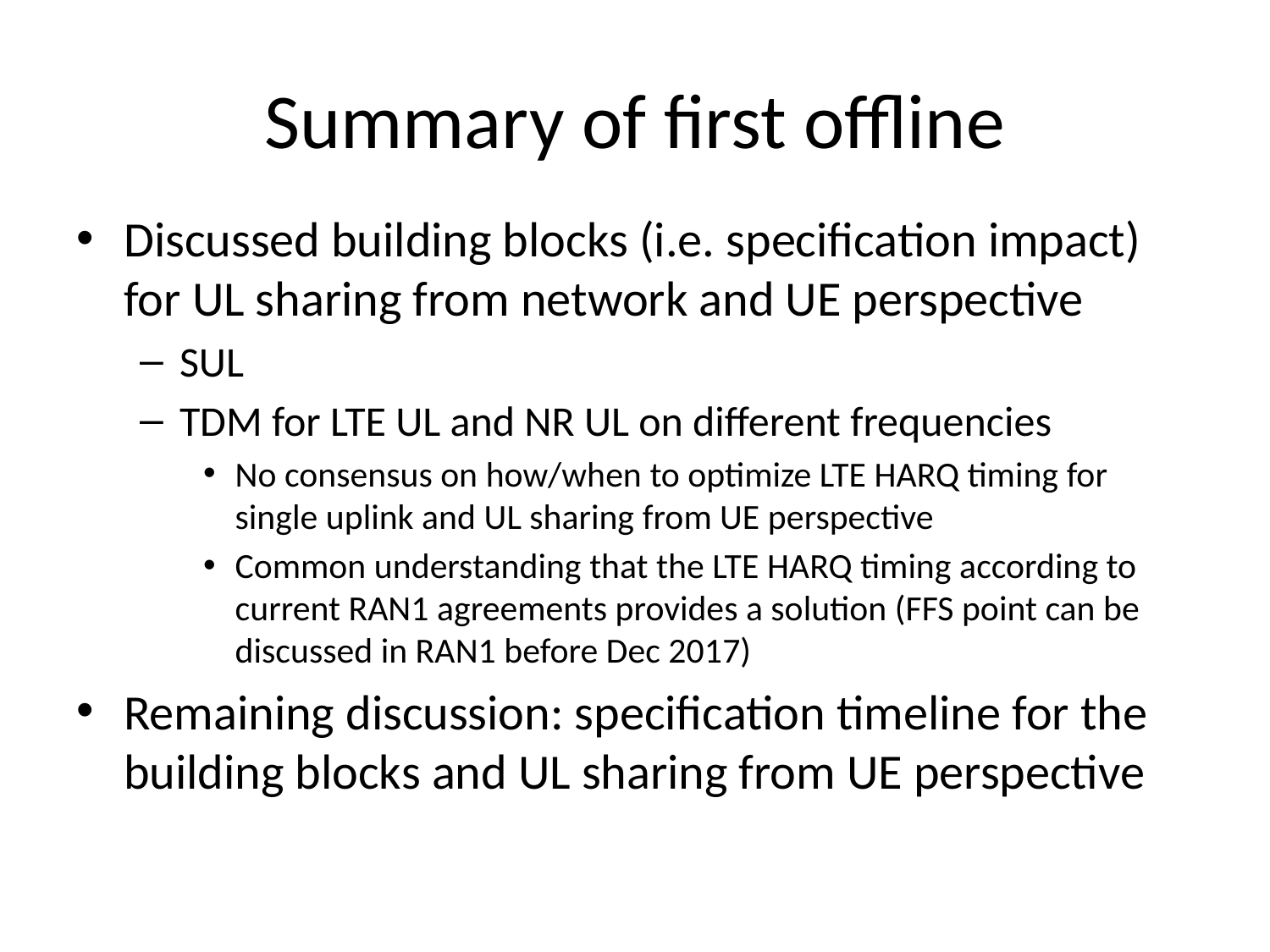

# Summary of first offline
Discussed building blocks (i.e. specification impact) for UL sharing from network and UE perspective
SUL
TDM for LTE UL and NR UL on different frequencies
No consensus on how/when to optimize LTE HARQ timing for single uplink and UL sharing from UE perspective
Common understanding that the LTE HARQ timing according to current RAN1 agreements provides a solution (FFS point can be discussed in RAN1 before Dec 2017)
Remaining discussion: specification timeline for the building blocks and UL sharing from UE perspective